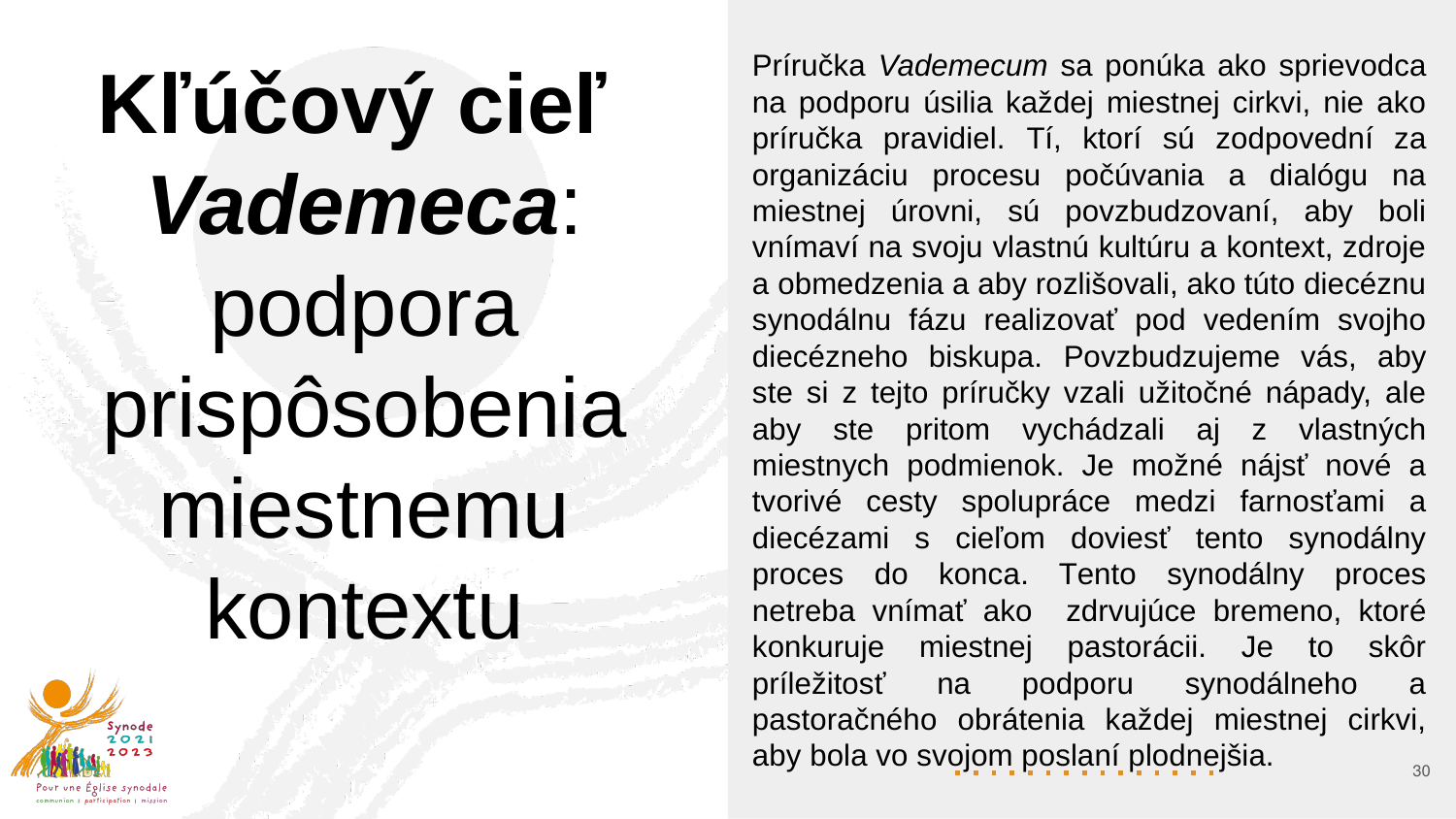

# Kľúčový cieľ  Vademeca: podpora prispôsobenia miestnemu kontextu
Príručka Vademecum sa ponúka ako sprievodca na podporu úsilia každej miestnej cirkvi, nie ako príručka pravidiel. Tí, ktorí sú zodpovední za organizáciu procesu počúvania a dialógu na miestnej úrovni, sú povzbudzovaní, aby boli vnímaví na svoju vlastnú kultúru a kontext, zdroje a obmedzenia a aby rozlišovali, ako túto diecéznu synodálnu fázu realizovať pod vedením svojho diecézneho biskupa. Povzbudzujeme vás, aby ste si z tejto príručky vzali užitočné nápady, ale aby ste pritom vychádzali aj z vlastných miestnych podmienok. Je možné nájsť nové a tvorivé cesty spolupráce medzi farnosťami a diecézami s cieľom doviesť tento synodálny proces do konca. Tento synodálny proces netreba vnímať ako  zdrvujúce bremeno, ktoré konkuruje miestnej pastorácii. Je to skôr príležitosť na podporu synodálneho a pastoračného obrátenia každej miestnej cirkvi, aby bola vo svojom poslaní plodnejšia.
30